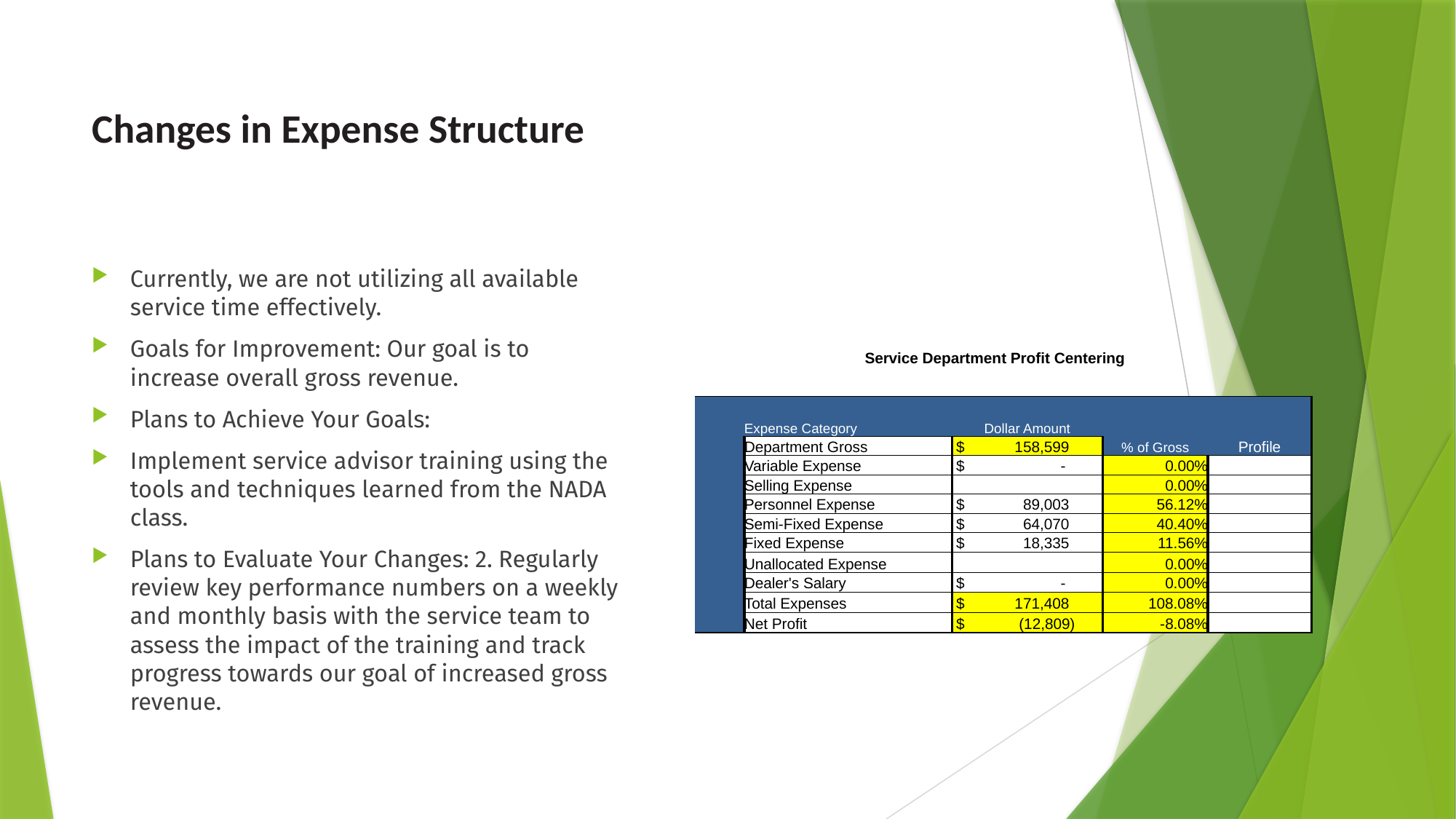

# Changes in Expense Structure
Currently, we are not utilizing all available service time effectively.
Goals for Improvement: Our goal is to increase overall gross revenue.
Plans to Achieve Your Goals:
Implement service advisor training using the tools and techniques learned from the NADA class.
Plans to Evaluate Your Changes: 2. Regularly review key performance numbers on a weekly and monthly basis with the service team to assess the impact of the training and track progress towards our goal of increased gross revenue.

| Service Department Profit Centering |  |  |  |  |
| --- | --- | --- | --- | --- |
|  |  |  |  |  |
|  | Expense Category | Dollar Amount |  |  |
|  | Department Gross | $ 158,599 | % of Gross | Profile |
|  | Variable Expense | $ - | 0.00% |  |
|  | Selling Expense |  | 0.00% |  |
|  | Personnel Expense | $ 89,003 | 56.12% |  |
|  | Semi-Fixed Expense | $ 64,070 | 40.40% |  |
|  | Fixed Expense | $ 18,335 | 11.56% |  |
|  | Unallocated Expense |  | 0.00% |  |
|  | Dealer's Salary | $ - | 0.00% |  |
|  | Total Expenses | $ 171,408 | 108.08% |  |
|  | Net Profit | $ (12,809) | -8.08% |  |